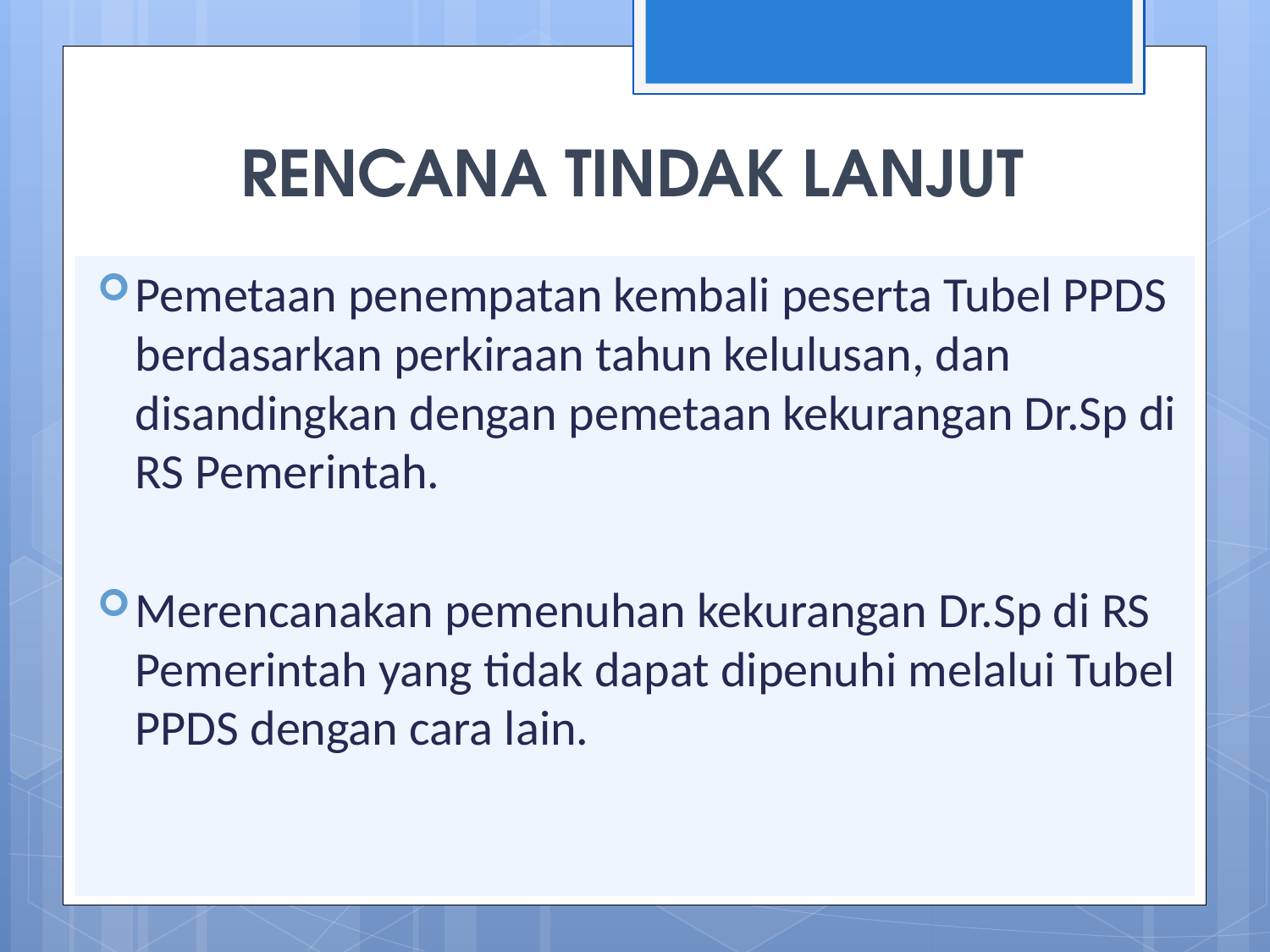

# RENCANA TINDAK LANJUT
Pemetaan penempatan kembali peserta Tubel PPDS berdasarkan perkiraan tahun kelulusan, dan disandingkan dengan pemetaan kekurangan Dr.Sp di RS Pemerintah.

Merencanakan pemenuhan kekurangan Dr.Sp di RS Pemerintah yang tidak dapat dipenuhi melalui Tubel PPDS dengan cara lain.